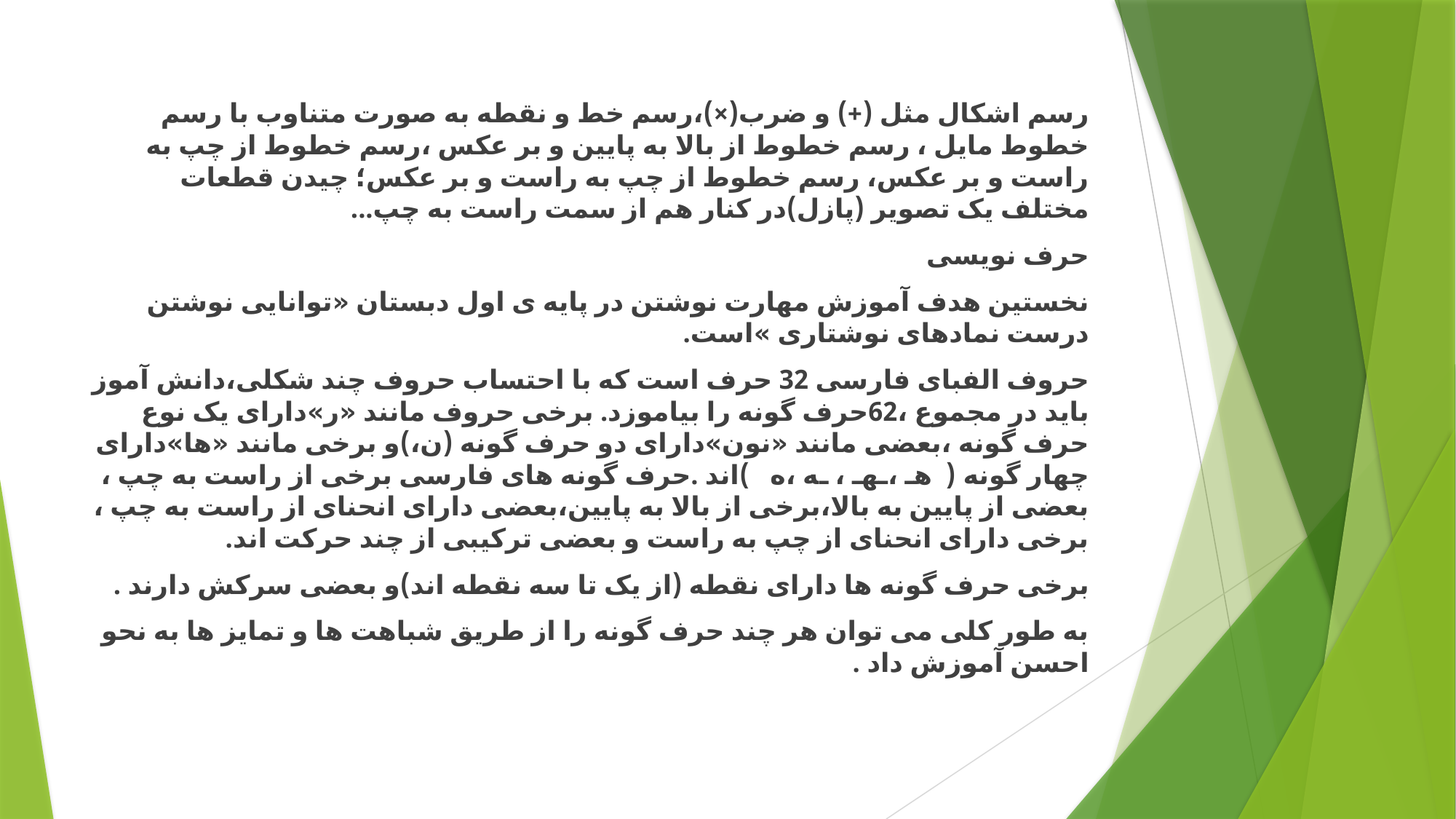

رسم اشکال مثل (+) و ضرب(×)،رسم خط و نقطه به صورت متناوب با رسم خطوط مایل ، رسم خطوط از بالا به پایین و بر عکس ،رسم خطوط از چپ به راست و بر عکس، رسم خطوط از چپ به راست و بر عکس؛ چیدن قطعات مختلف یک تصویر (پازل)در کنار هم از سمت راست به چپ...
حرف نویسی
نخستین هدف آموزش مهارت نوشتن در پایه ی اول دبستان «توانایی نوشتن درست نمادهای نوشتاری »است.
حروف الفبای فارسی 32 حرف است که با احتساب حروف چند شکلی،دانش آموز باید در مجموع ،62حرف گونه را بیاموزد. برخی حروف مانند «ر»دارای یک نوع حرف گونه ،بعضی مانند «نون»دارای دو حرف گونه (ن،)و برخی مانند «ها»دارای چهار گونه (  هـ ،ـهـ ، ـه ،ه   )اند .حرف گونه های فارسی برخی از راست به چپ ، بعضی از پایین به بالا،برخی از بالا به پایین،بعضی دارای انحنای از راست به چپ ، برخی دارای انحنای از چپ به راست و بعضی ترکیبی از چند حرکت اند.
برخی حرف گونه ها دارای نقطه (از یک تا سه نقطه اند)و بعضی سرکش دارند .
به طور کلی می توان هر چند حرف گونه را از طریق شباهت ها و تمایز ها به نحو احسن آموزش داد .